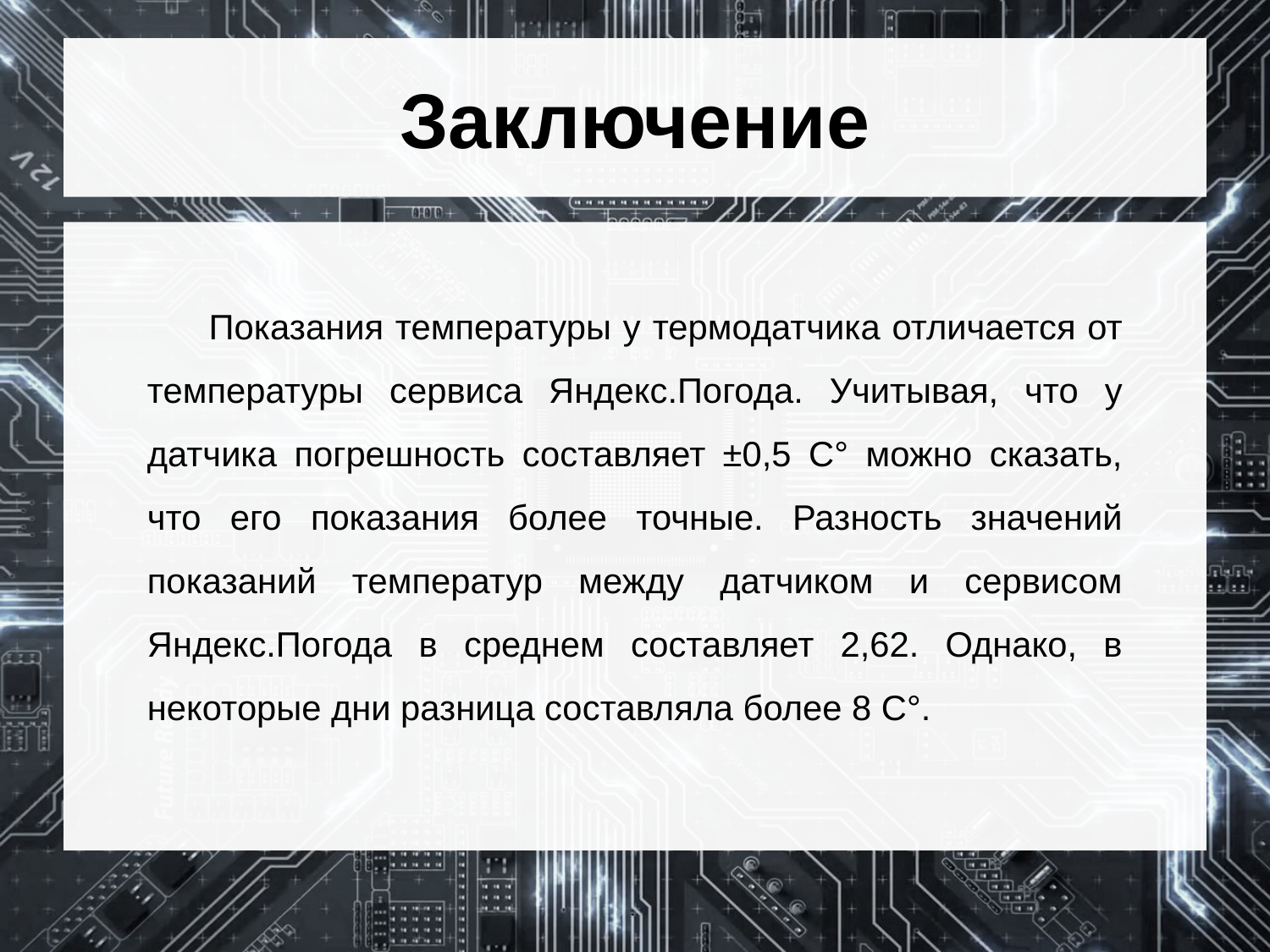

# Заключение

Показания температуры у термодатчика отличается от температуры сервиса Яндекс.Погода. Учитывая, что у датчика погрешность составляет ±0,5 С° можно сказать, что его показания более точные. Разность значений показаний температур между датчиком и сервисом Яндекс.Погода в среднем составляет 2,62. Однако, в некоторые дни разница составляла более 8 С°.